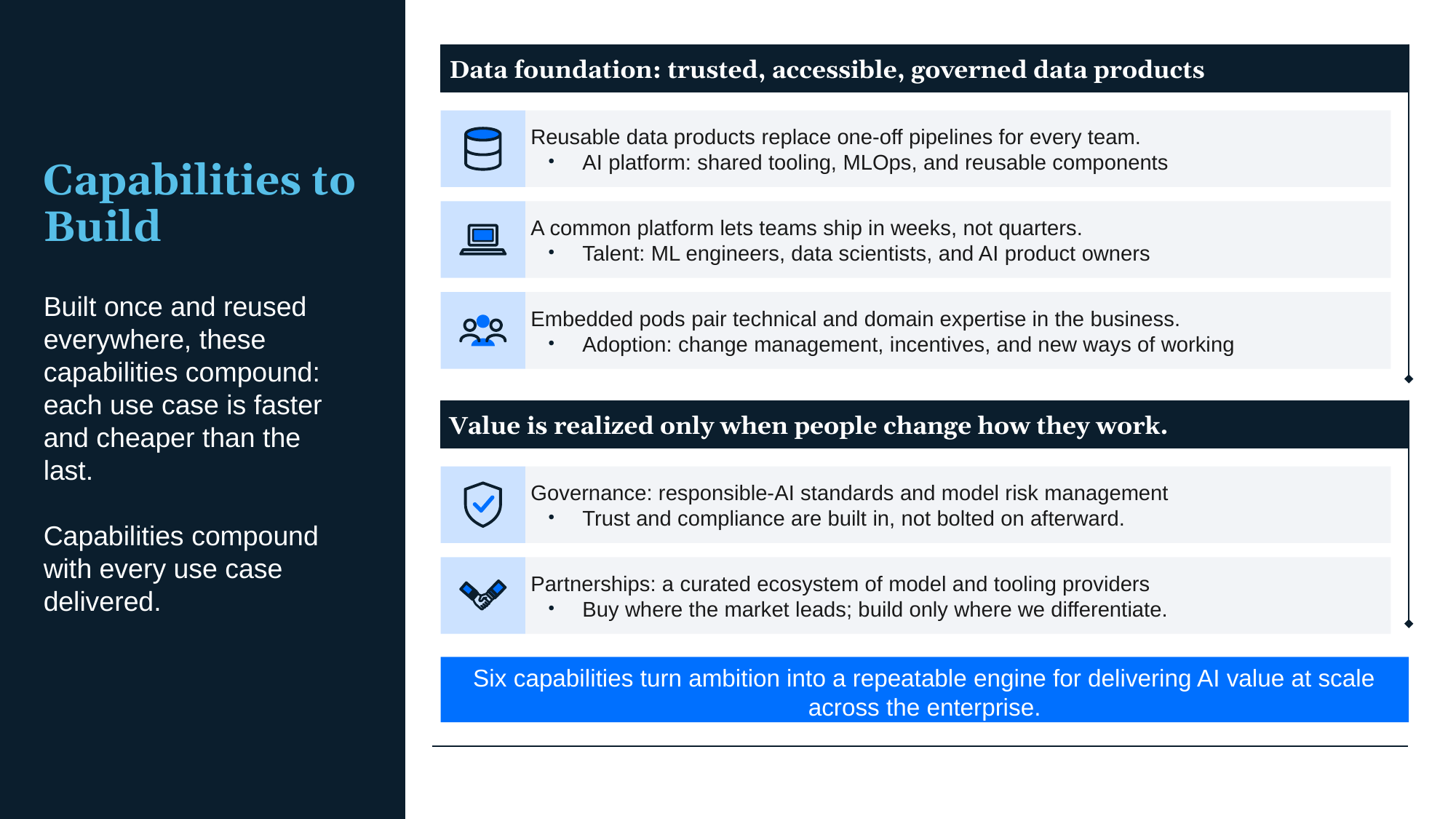

# Capabilities to Build
Data foundation: trusted, accessible, governed data products

Reusable data products replace one-off pipelines for every team.
AI platform: shared tooling, MLOps, and reusable components

A common platform lets teams ship in weeks, not quarters.
Talent: ML engineers, data scientists, and AI product owners

Built once and reused everywhere, these capabilities compound: each use case is faster and cheaper than the last.

Capabilities compound with every use case delivered.

Embedded pods pair technical and domain expertise in the business.
Adoption: change management, incentives, and new ways of working

Value is realized only when people change how they work.

Governance: responsible-AI standards and model risk management
Trust and compliance are built in, not bolted on afterward.

Partnerships: a curated ecosystem of model and tooling providers
Buy where the market leads; build only where we differentiate.

Six capabilities turn ambition into a repeatable engine for delivering AI value at scale across the enterprise.